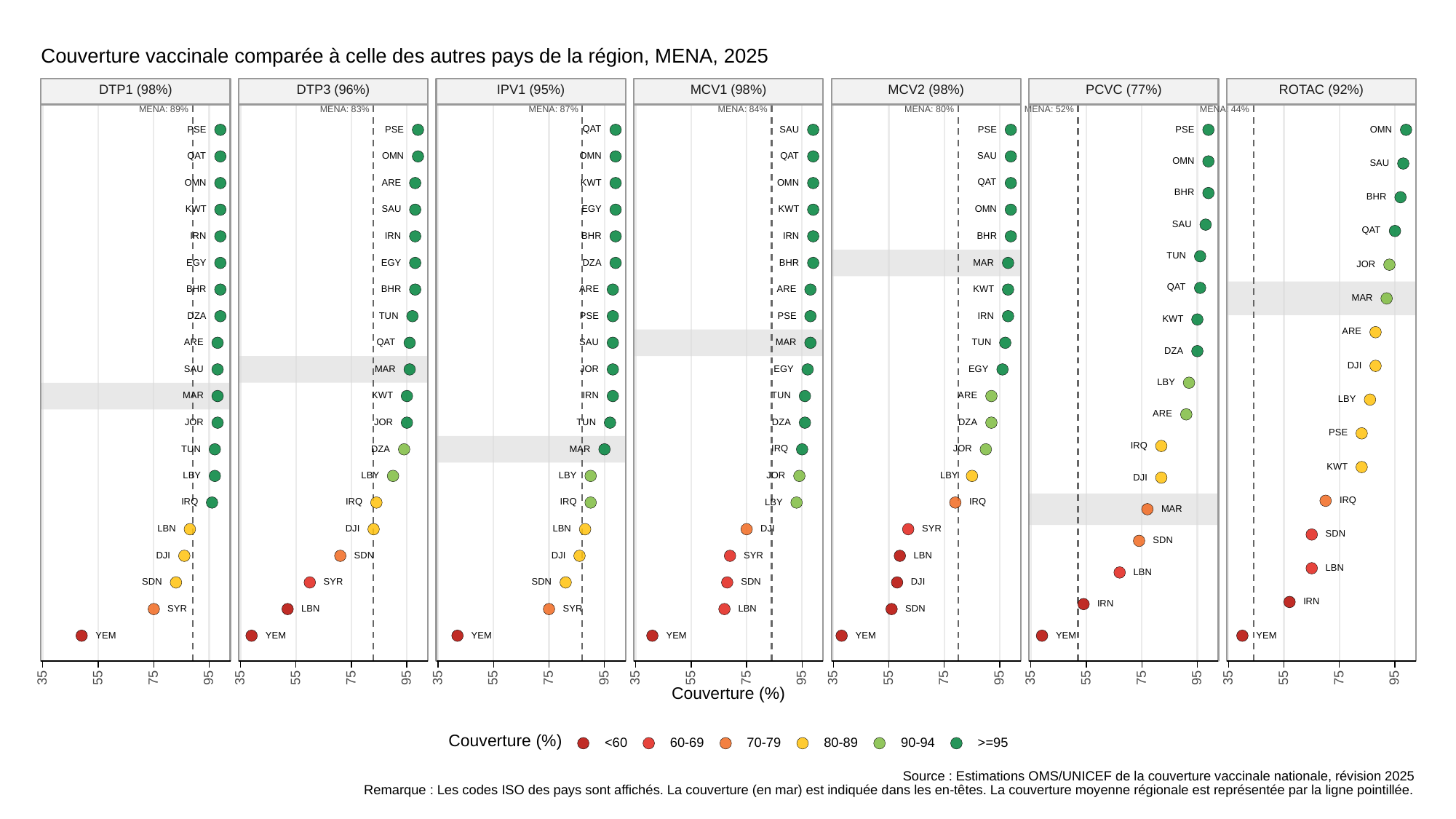

Couverture vaccinale comparée à celle des autres pays de la région, MENA, 2025

ROTAC (92%)
DTP1 (98%)
DTP3 (96%)
IPV1 (95%)
MCV1 (98%)
MCV2 (98%)
PCVC (77%)

MENA: 89%
MENA: 83%
MENA: 87%
MENA: 84%
MENA: 80%
MENA: 52%
MENA: 44%

QAT
OMN
PSE
PSE
SAU
PSE
PSE

QAT
QAT
OMN
OMN
SAU

OMN
SAU

QAT
OMN
OMN
ARE
KWT

BHR

BHR

OMN
SAU
EGY
KWT
KWT

SAU

QAT

IRN
IRN
BHR
IRN
BHR

TUN

EGY
EGY
DZA
BHR
MAR
JOR

QAT
BHR
BHR
ARE
ARE
KWT

MAR

PSE
PSE
TUN
DZA
IRN

KWT

ARE

QAT
SAU
TUN
ARE
MAR

DZA

DJI

JOR
SAU
EGY
EGY
MAR

LBY

TUN
MAR
KWT
IRN
ARE

LBY

ARE

JOR
JOR
TUN
DZA
DZA

PSE

IRQ

IRQ
JOR
TUN
DZA
MAR

KWT

JOR
LBY
LBY
LBY
LBY
DJI

IRQ
IRQ
IRQ
IRQ
IRQ
LBY

MAR

SYR
DJI
DJI
LBN
LBN

SDN

SDN

SDN
SYR
DJI
DJI
LBN

LBN

LBN

SDN
SYR
SDN
SDN
DJI

IRN
IRN

SYR
SYR
SDN
LBN
LBN

YEM
YEM
YEM
YEM
YEM
YEM
YEM

35
35
35
35
35
35
35
95
95
95
95
95
95
95
75
75
75
75
75
75
75
55
55
55
55
55
55
55
Couverture (%)
Couverture (%)

<60
60-69
70-79
80-89
90-94
>=95
Source : Estimations OMS/UNICEF de la couverture vaccinale nationale, révision 2025
Remarque : Les codes ISO des pays sont affichés. La couverture (en mar) est indiquée dans les en-têtes. La couverture moyenne régionale est représentée par la ligne pointillée.